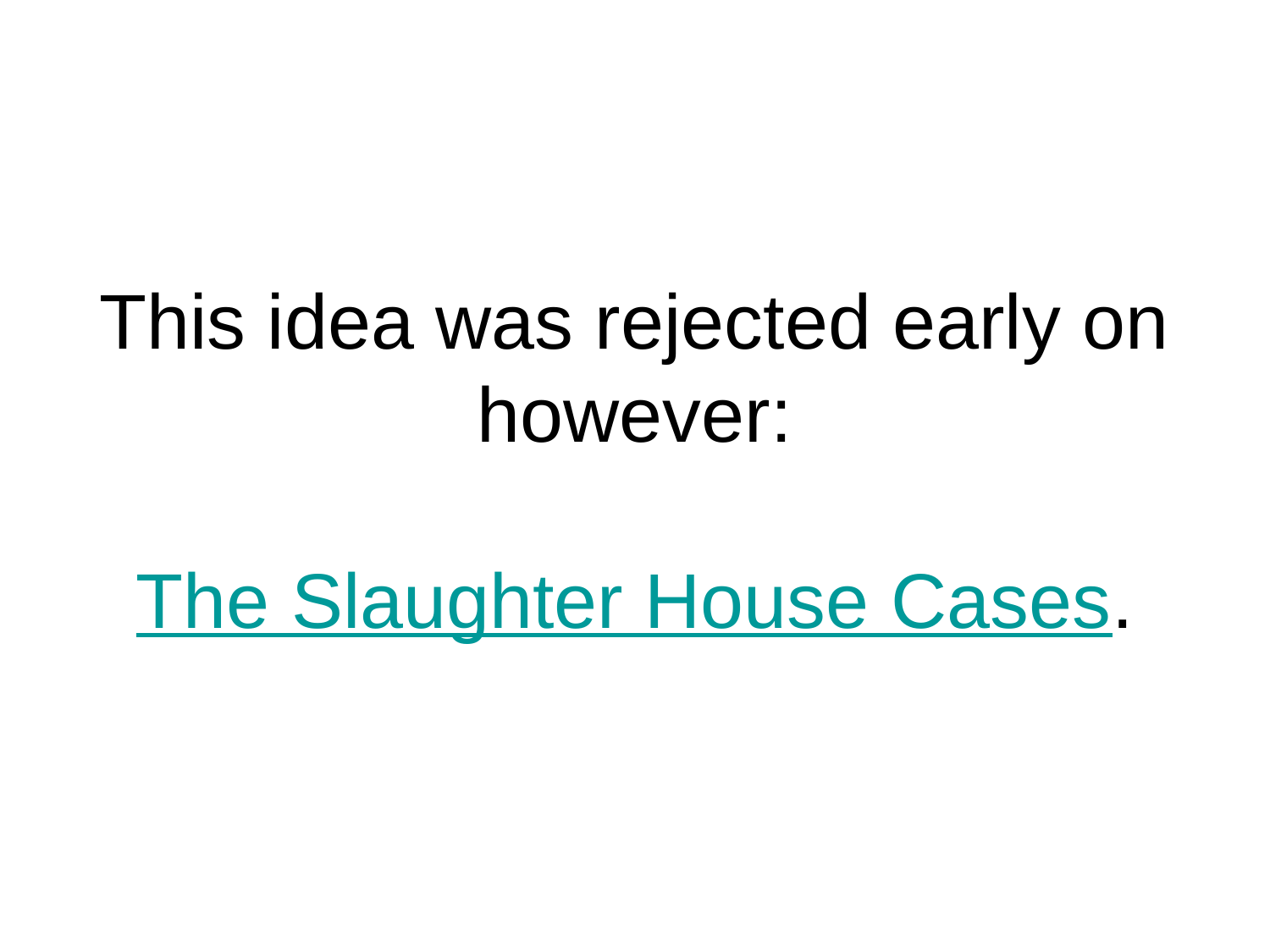

# This idea was rejected early on however: The Slaughter House Cases.